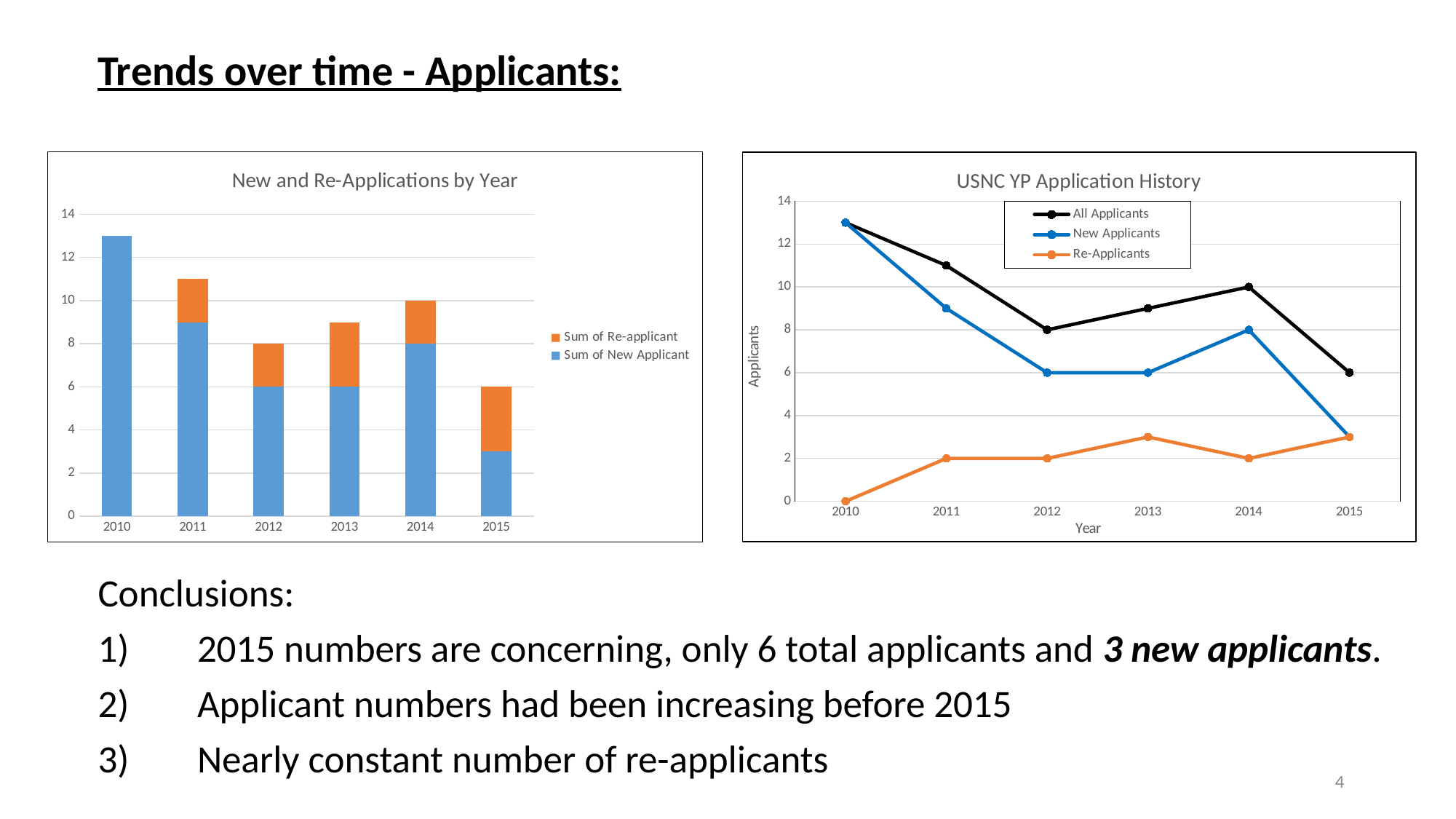

Trends over time - Applicants:

### Chart: New and Re-Applications by Year

| Category | Sum of New Applicant | Sum of Re-applicant |
|---|---|---|
| 2010 | 13.0 | 0.0 |
| 2011 | 9.0 | 2.0 |
| 2012 | 6.0 | 2.0 |
| 2013 | 6.0 | 3.0 |
| 2014 | 8.0 | 2.0 |
| 2015 | 3.0 | 3.0 |

### Chart: USNC YP Application History

| Category |  |  |  |
|---|---|---|---|
| 2010 | 13.0 | 13.0 | 0.0 |
| 2011 | 11.0 | 9.0 | 2.0 |
| 2012 | 8.0 | 6.0 | 2.0 |
| 2013 | 9.0 | 6.0 | 3.0 |
| 2014 | 10.0 | 8.0 | 2.0 |
| 2015 | 6.0 | 3.0 | 3.0 |
Conclusions:
1)	2015 numbers are concerning, only 6 total applicants and 3 new applicants.
2)	Applicant numbers had been increasing before 2015
3)	Nearly constant number of re-applicants

4